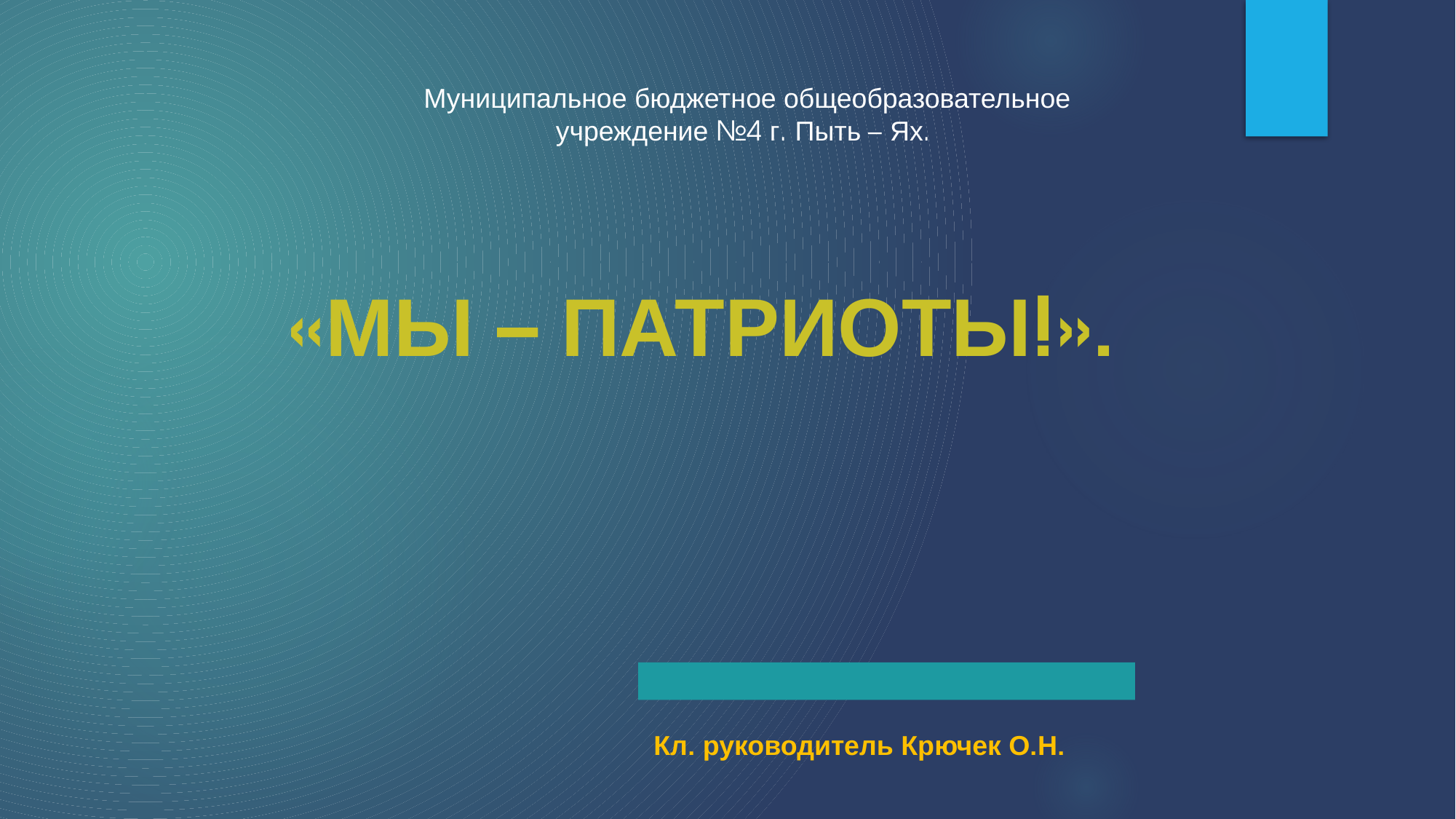

Муниципальное бюджетное общеобразовательное учреждение №4 г. Пыть – Ях.
#
«Мы – патриоты!».
Ахмадова Халимат 1 «Б» класс.

  Кл. руководитель Крючек О.Н.